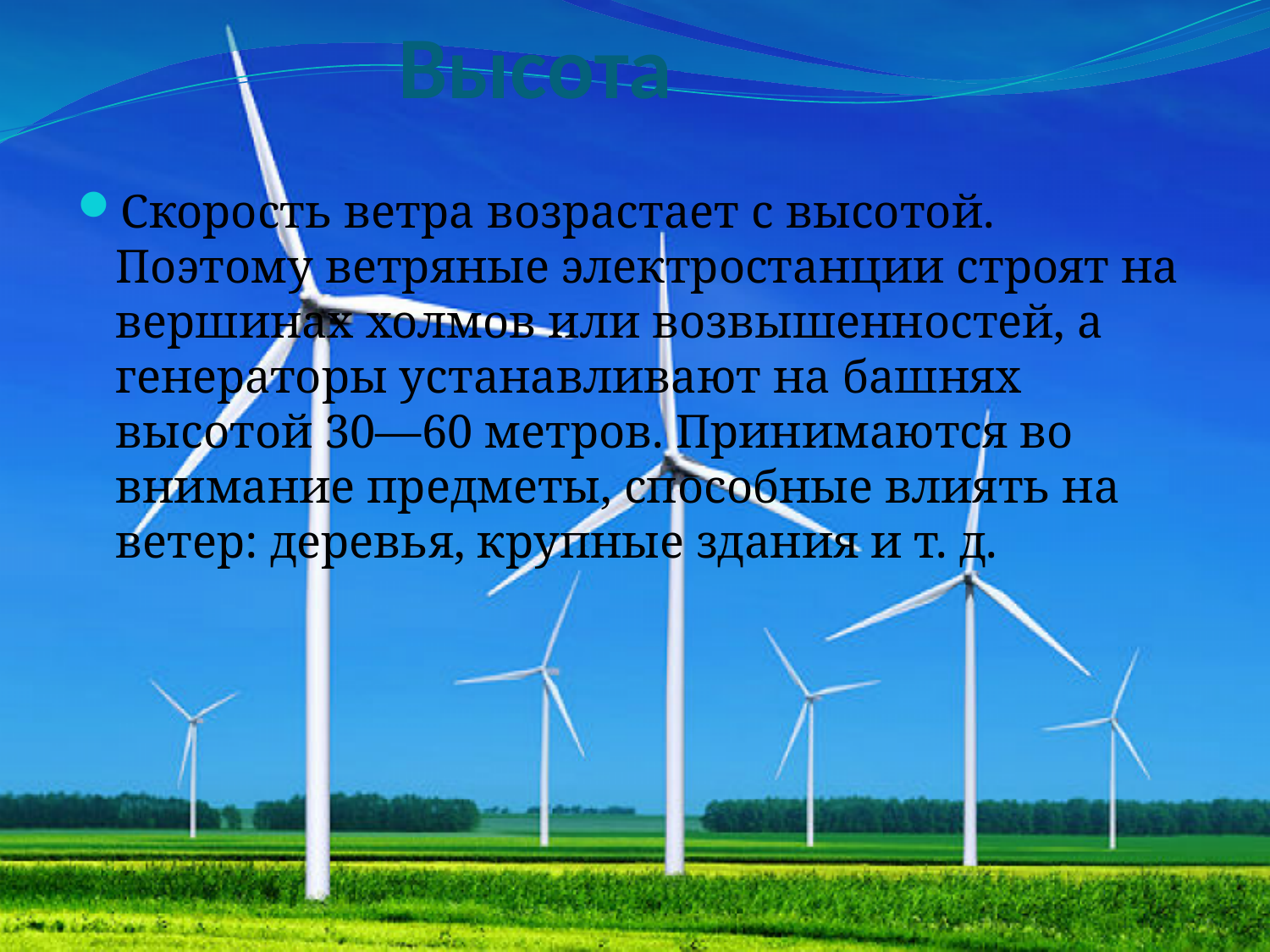

# Высота
Скорость ветра возрастает с высотой. Поэтому ветряные электростанции строят на вершинах холмов или возвышенностей, а генераторы устанавливают на башнях высотой 30—60 метров. Принимаются во внимание предметы, способные влиять на ветер: деревья, крупные здания и т. д.